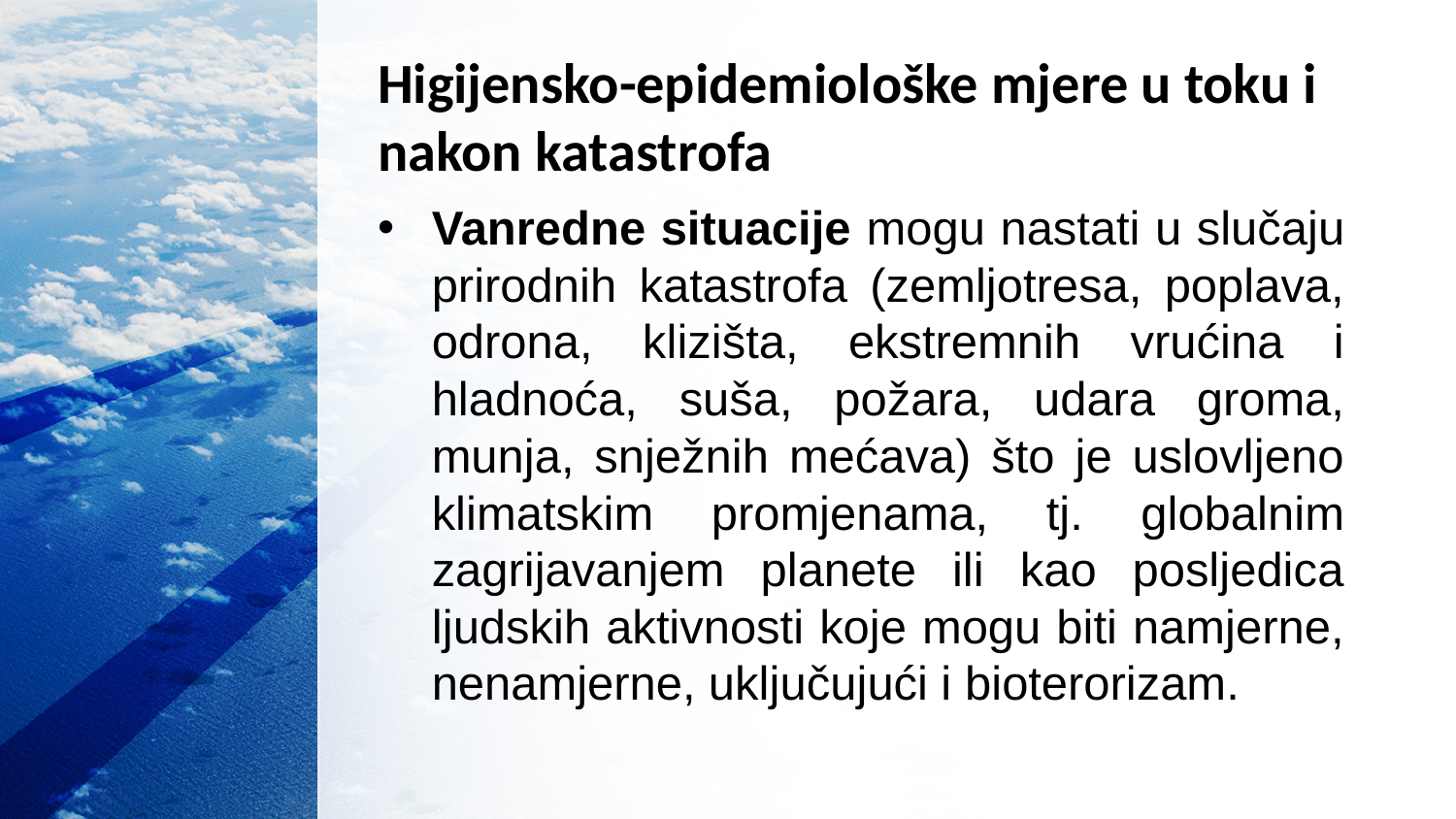

# Higijensko-epidemiološke mjere u toku i nakon katastrofa
Vanredne situacije mogu nastati u slučaju prirodnih katastrofa (zemljotresa, poplava, odrona, klizišta, ekstremnih vrućina i hladnoća, suša, požara, udara groma, munja, snježnih mećava) što je uslovljeno klimatskim promjenama, tj. globalnim zagrijavanjem planete ili kao posljedica ljudskih aktivnosti koje mogu biti namjerne, nenamjerne, uključujući i bioterorizam.